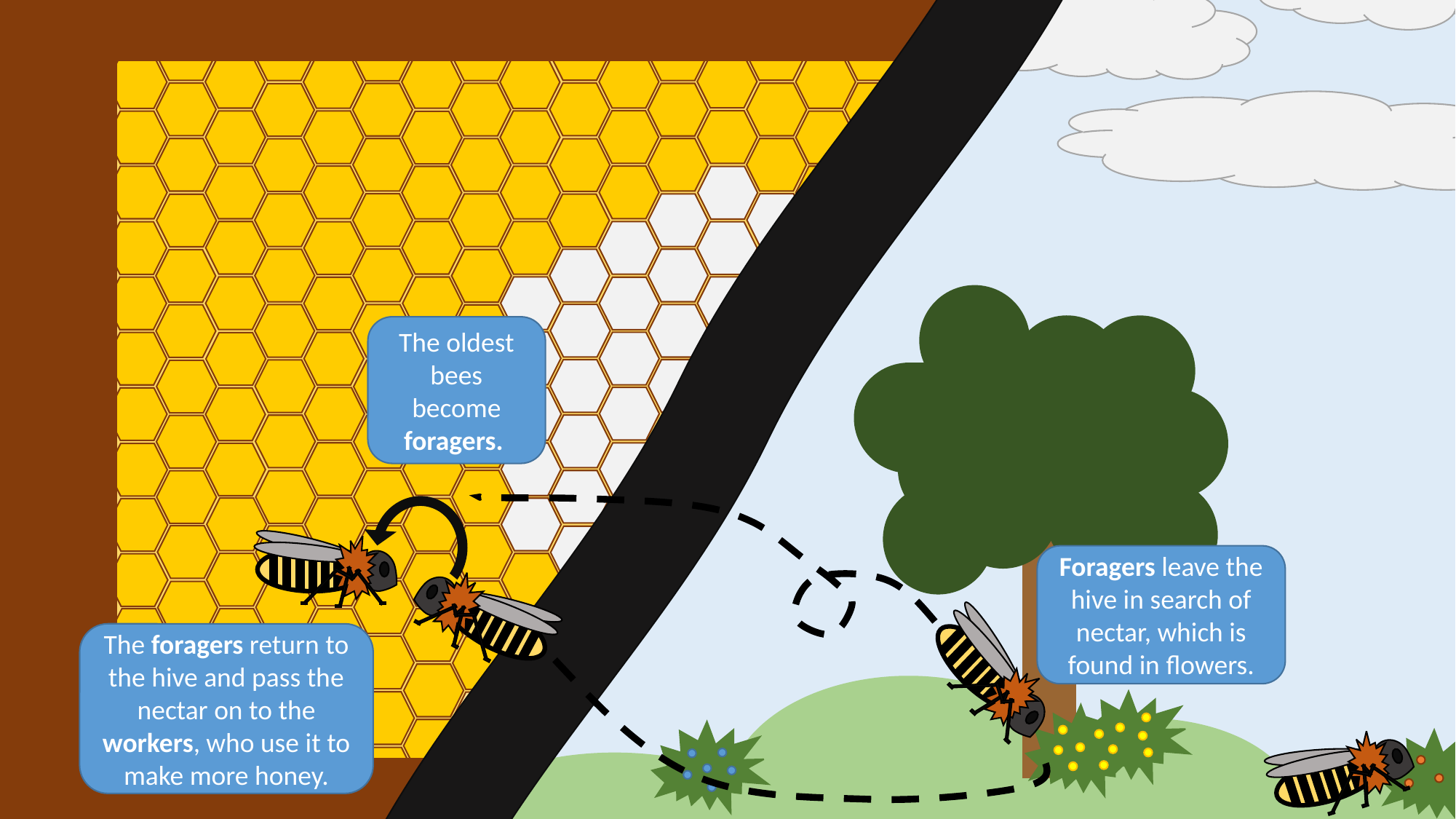

The oldest bees become foragers.

Foragers leave the hive in search of nectar, which is found in flowers.
The foragers return to the hive and pass the nectar on to the workers, who use it to make more honey.